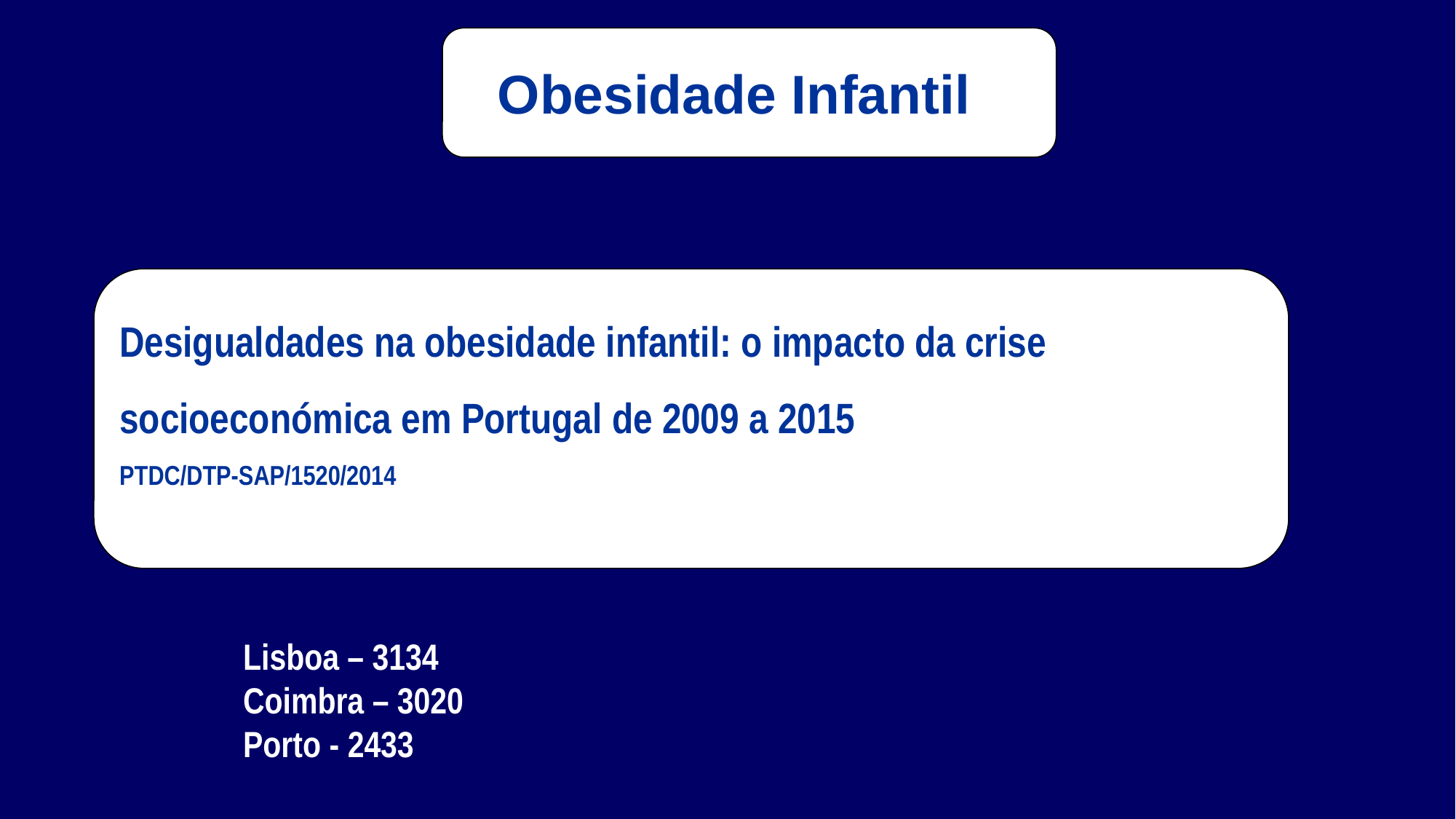

Obesidade Infantil
Desigualdades na obesidade infantil: o impacto da crise socioeconómica em Portugal de 2009 a 2015
PTDC/DTP-SAP/1520/2014
Lisboa – 3134
Coimbra – 3020
Porto - 2433